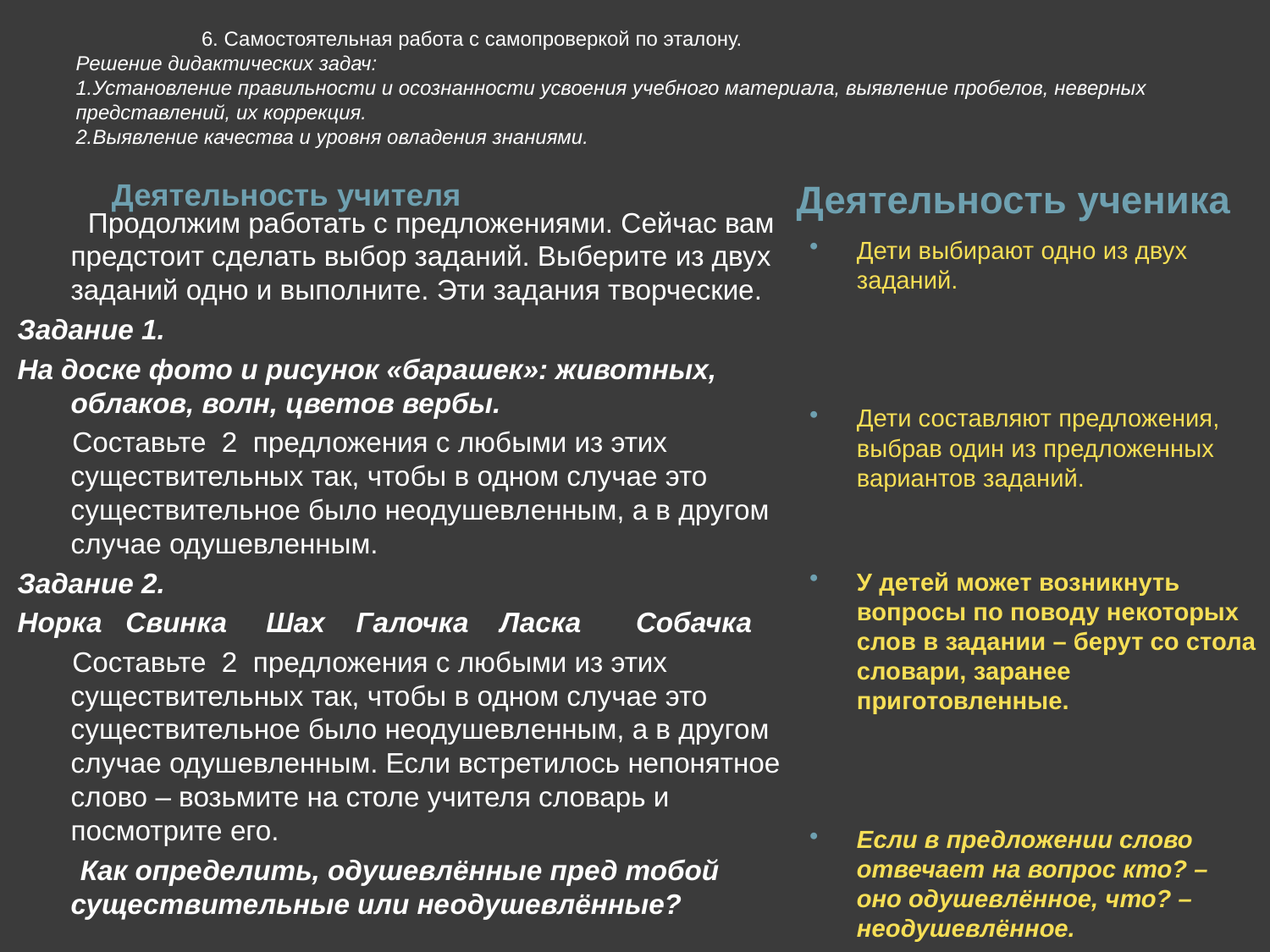

# 6. Самостоятельная работа с самопроверкой по эталону. Решение дидактических задач: 1.Установление правильности и осознанности усвоения учебного материала, выявление пробелов, неверных представлений, их коррекция. 2.Выявление качества и уровня овладения знаниями.
Деятельность учителя
Деятельность ученика
         Продолжим работать с предложениями. Сейчас вам предстоит сделать выбор заданий. Выберите из двух заданий одно и выполните. Эти задания творческие.
Задание 1.
На доске фото и рисунок «барашек»: животных, облаков, волн, цветов вербы.
       Составьте  2  предложения с любыми из этих существительных так, чтобы в одном случае это существительное было неодушевленным, а в другом случае одушевленным.
Задание 2.
Норка   Свинка     Шах    Галочка    Ласка       Собачка
       Составьте  2  предложения с любыми из этих существительных так, чтобы в одном случае это существительное было неодушевленным, а в другом случае одушевленным. Если встретилось непонятное слово – возьмите на столе учителя словарь и посмотрите его.
        Как определить, одушевлённые пред тобой существительные или неодушевлённые?

Дети выбирают одно из двух заданий.

Дети составляют предложения, выбрав один из предложенных вариантов заданий.

У детей может возникнуть вопросы по поводу некоторых слов в задании – берут со стола словари, заранее приготовленные.

Если в предложении слово отвечает на вопрос кто? – оно одушевлённое, что? – неодушевлённое.